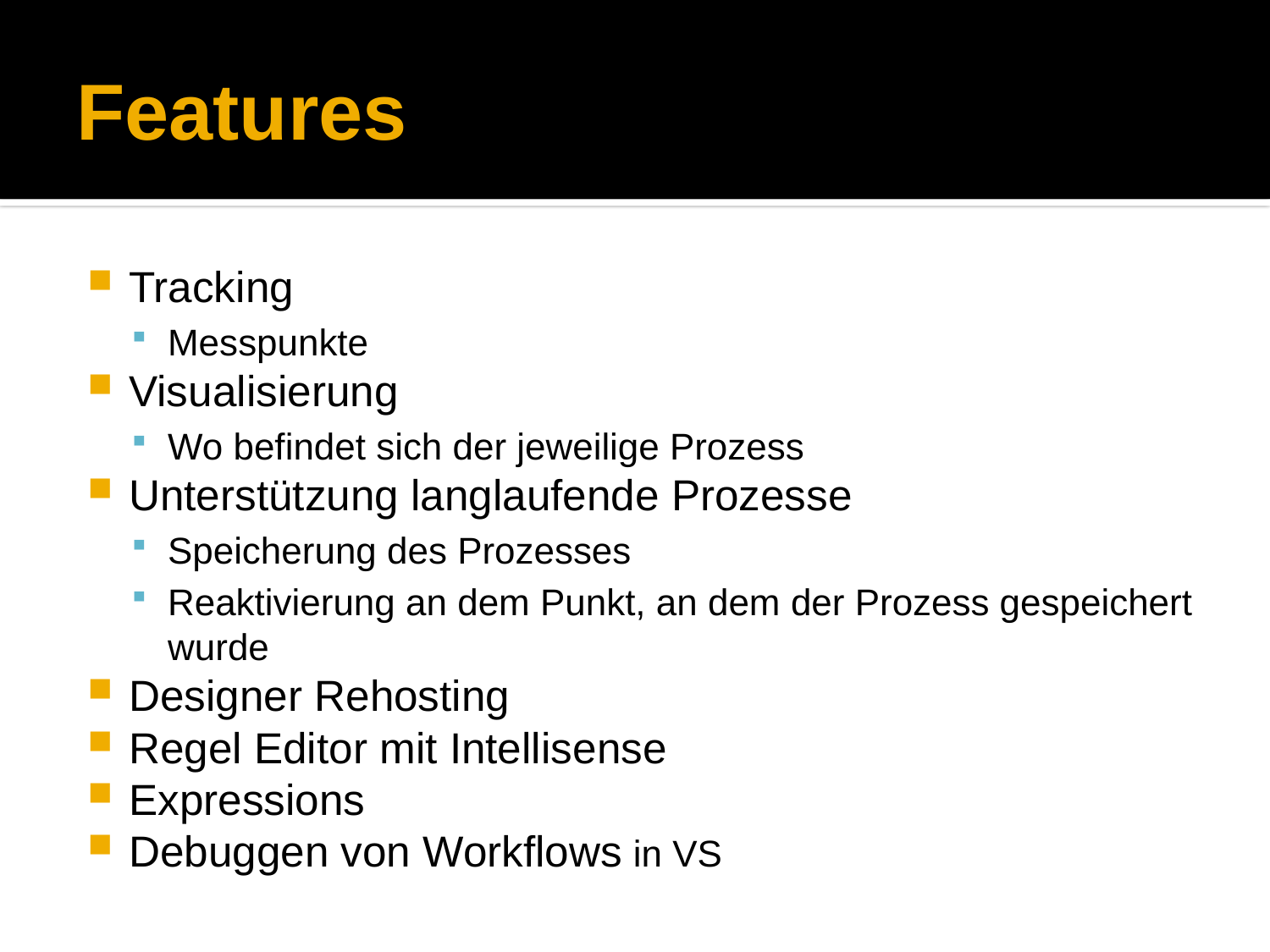

# Features
Tracking
Messpunkte
Visualisierung
Wo befindet sich der jeweilige Prozess
Unterstützung langlaufende Prozesse
Speicherung des Prozesses
Reaktivierung an dem Punkt, an dem der Prozess gespeichert wurde
Designer Rehosting
Regel Editor mit Intellisense
Expressions
Debuggen von Workflows in VS